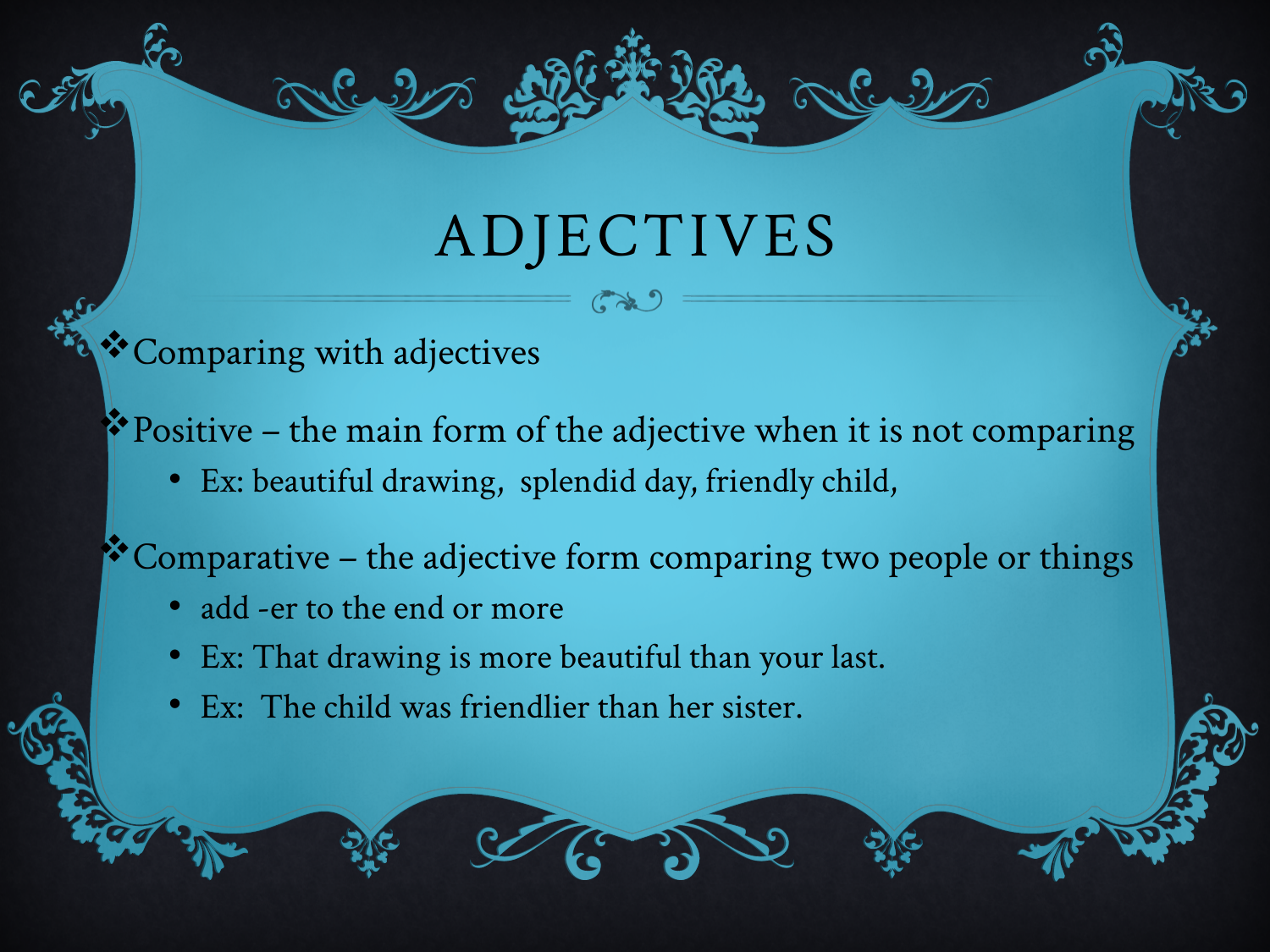

# ADJECTIVES
Comparing with adjectives
Positive – the main form of the adjective when it is not comparing
Ex: beautiful drawing,  splendid day, friendly child,
Comparative – the adjective form comparing two people or things
add -er to the end or more
Ex: That drawing is more beautiful than your last.
Ex:  The child was friendlier than her sister.